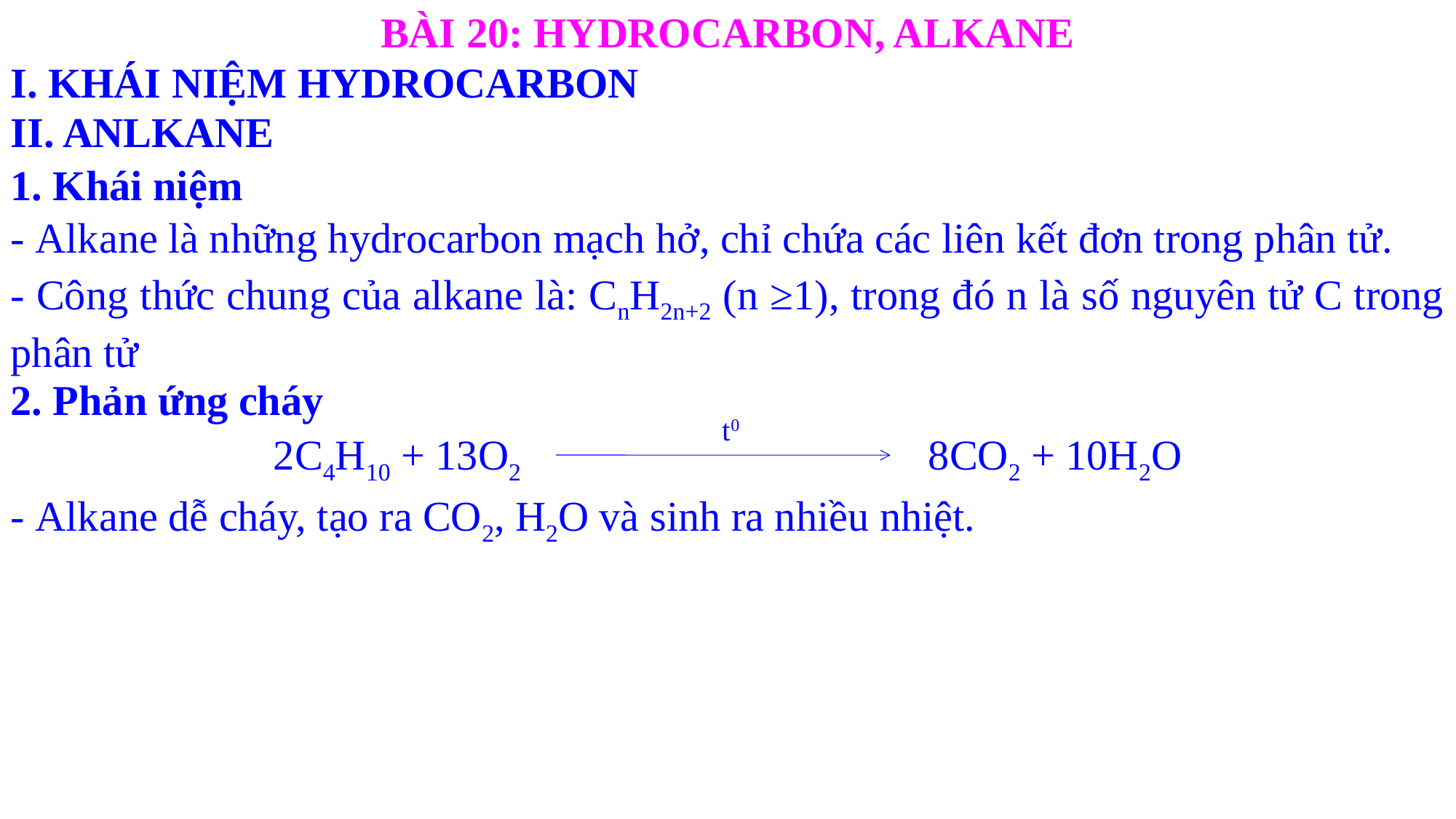

BÀI 20: HYDROCARBON, ALKANE

I. KHÁI NIỆM HYDROCARBON
II. ANLKANE

1. Khái niệm
- Alkane là những hydrocarbon mạch hở, chỉ chứa các liên kết đơn trong phân tử.
- Công thức chung của alkane là: CnH2n+2 (n ≥1), trong đó n là số nguyên tử C trong phân tử
2. Phản ứng cháy
t0
2C4H10 + 13O2 				8CO2 + 10H2O
- Alkane dễ cháy, tạo ra CO2, H2O và sinh ra nhiều nhiệt.